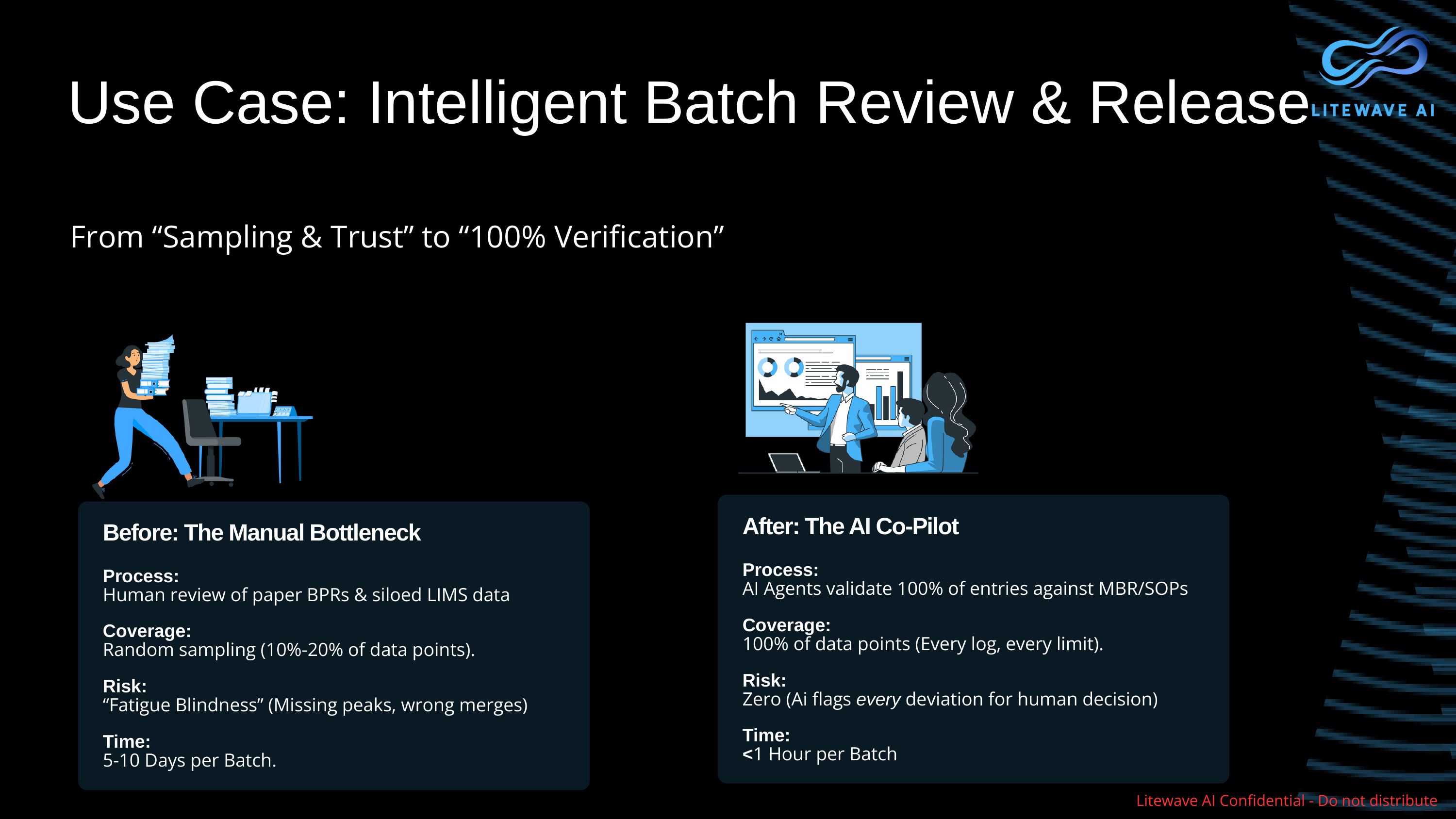

Use Case: Intelligent Batch Review & Release
From “Sampling & Trust” to “100% Verification”

Before: The Manual Bottleneck
Process:
Human review of paper BPRs & siloed LIMS data
Coverage:
Random sampling (10%-20% of data points).
Risk:
“Fatigue Blindness” (Missing peaks, wrong merges)
Time:
5-10 Days per Batch.
After: The AI Co-Pilot
Process:
AI Agents validate 100% of entries against MBR/SOPs
Coverage:
100% of data points (Every log, every limit).
Risk:
Zero (Ai flags every deviation for human decision)
Time:
<1 Hour per Batch
Litewave AI Confidential - Do not distribute